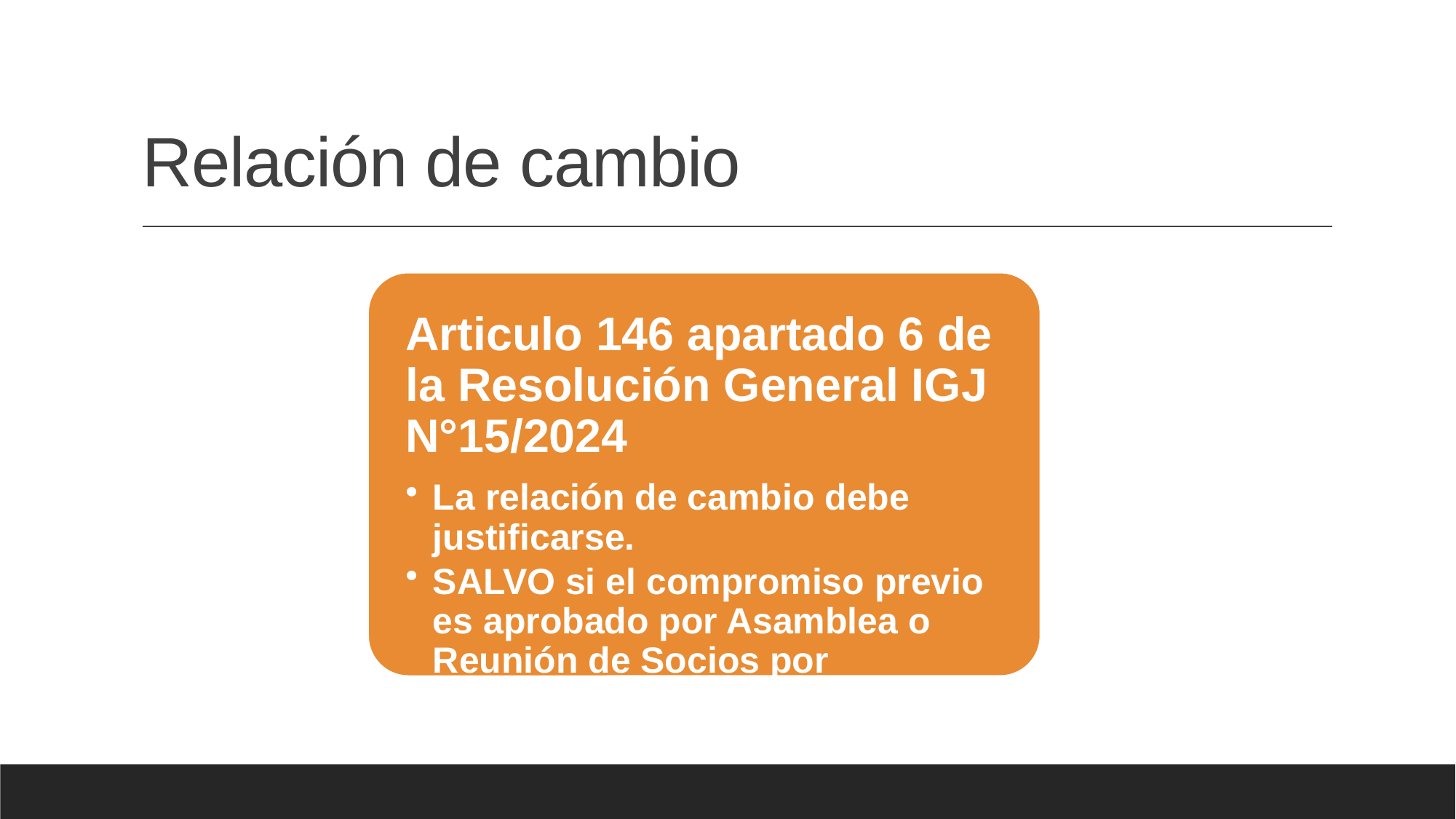

# Relación de cambio

Articulo 146 apartado 6 de la Resolución General IGJ N°15/2024
La relación de cambio debe justificarse.
SALVO si el compromiso previo es aprobado por Asamblea o Reunión de Socios por unanimidad.